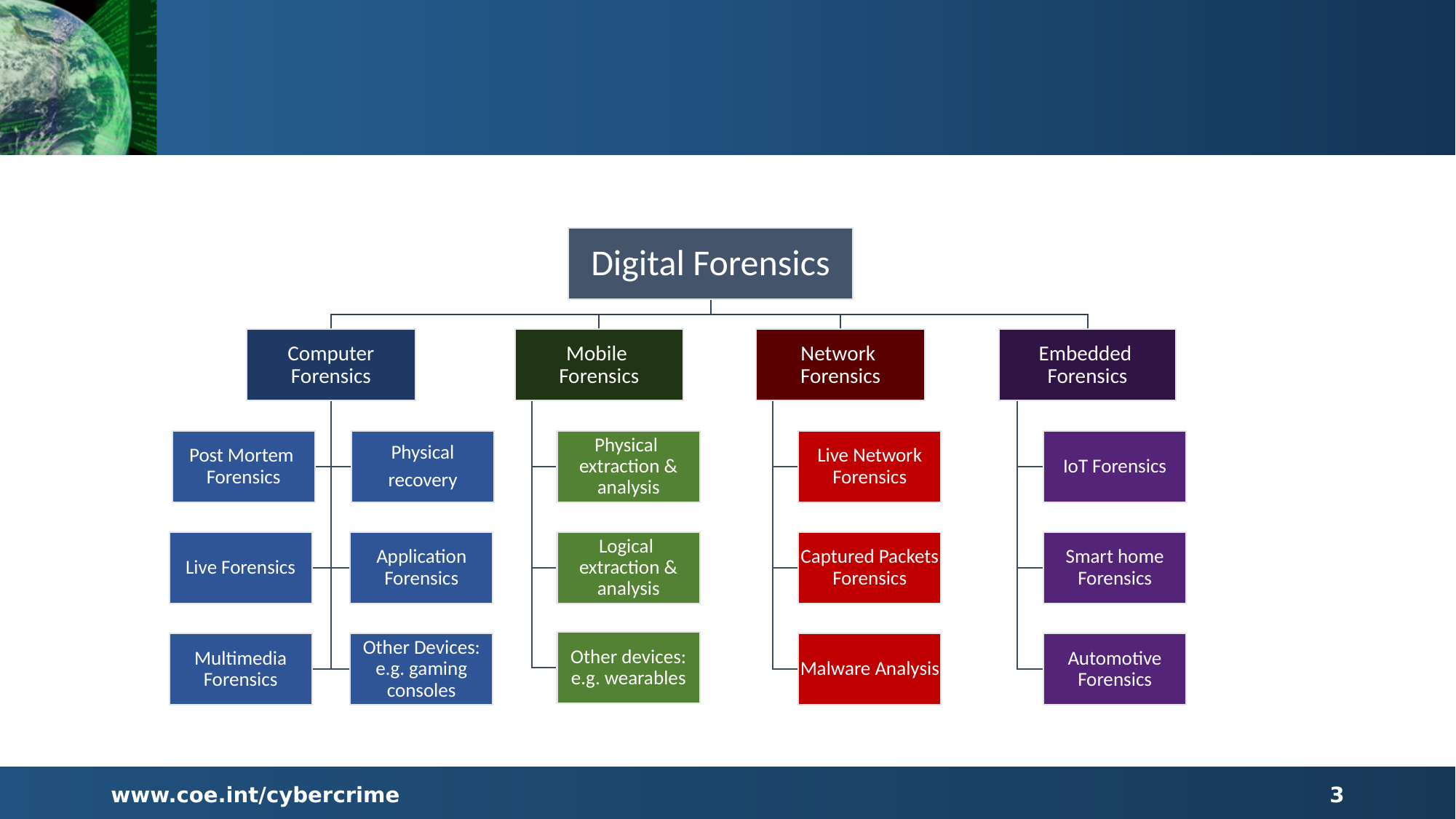

Digital Forensics
Computer Forensics
Post Mortem
Forensics
Physical
recovery
Live Forensics
Application Forensics
Multimedia Forensics
Other Devices: e.g. gaming consoles
Mobile
Forensics
Physical
extraction & analysis
Logical
extraction & analysis
Other devices:
e.g. wearables
Network
Forensics
Live Network Forensics
Captured Packets Forensics
Malware Analysis
Embedded
Forensics
IoT Forensics
Smart home Forensics
Automotive Forensics
www.coe.int/cybercrime
3